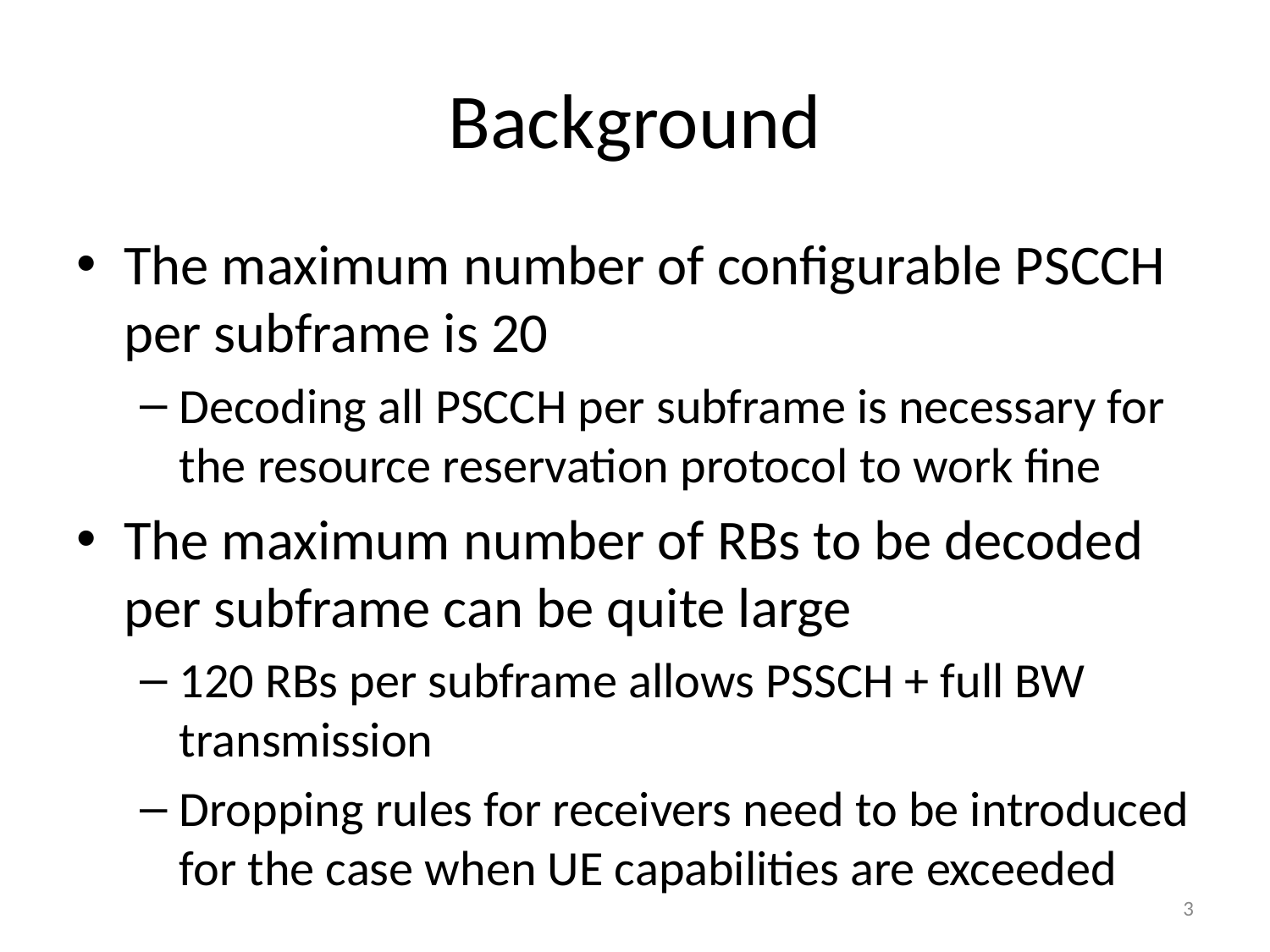

# Background
The maximum number of configurable PSCCH per subframe is 20
Decoding all PSCCH per subframe is necessary for the resource reservation protocol to work fine
The maximum number of RBs to be decoded per subframe can be quite large
120 RBs per subframe allows PSSCH + full BW transmission
Dropping rules for receivers need to be introduced for the case when UE capabilities are exceeded
3